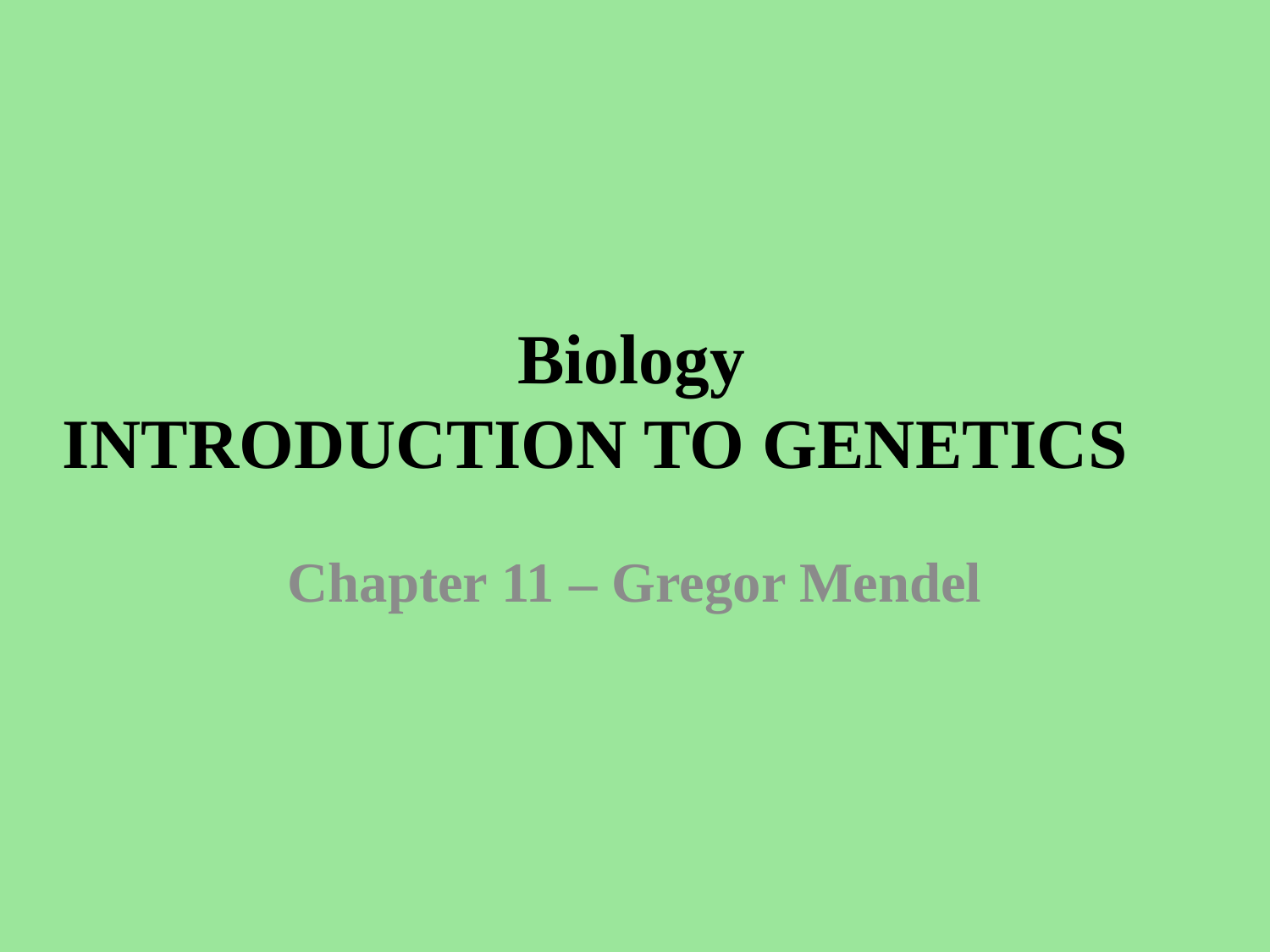

# Biology INTRODUCTION TO GENETICS
Chapter 11 – Gregor Mendel